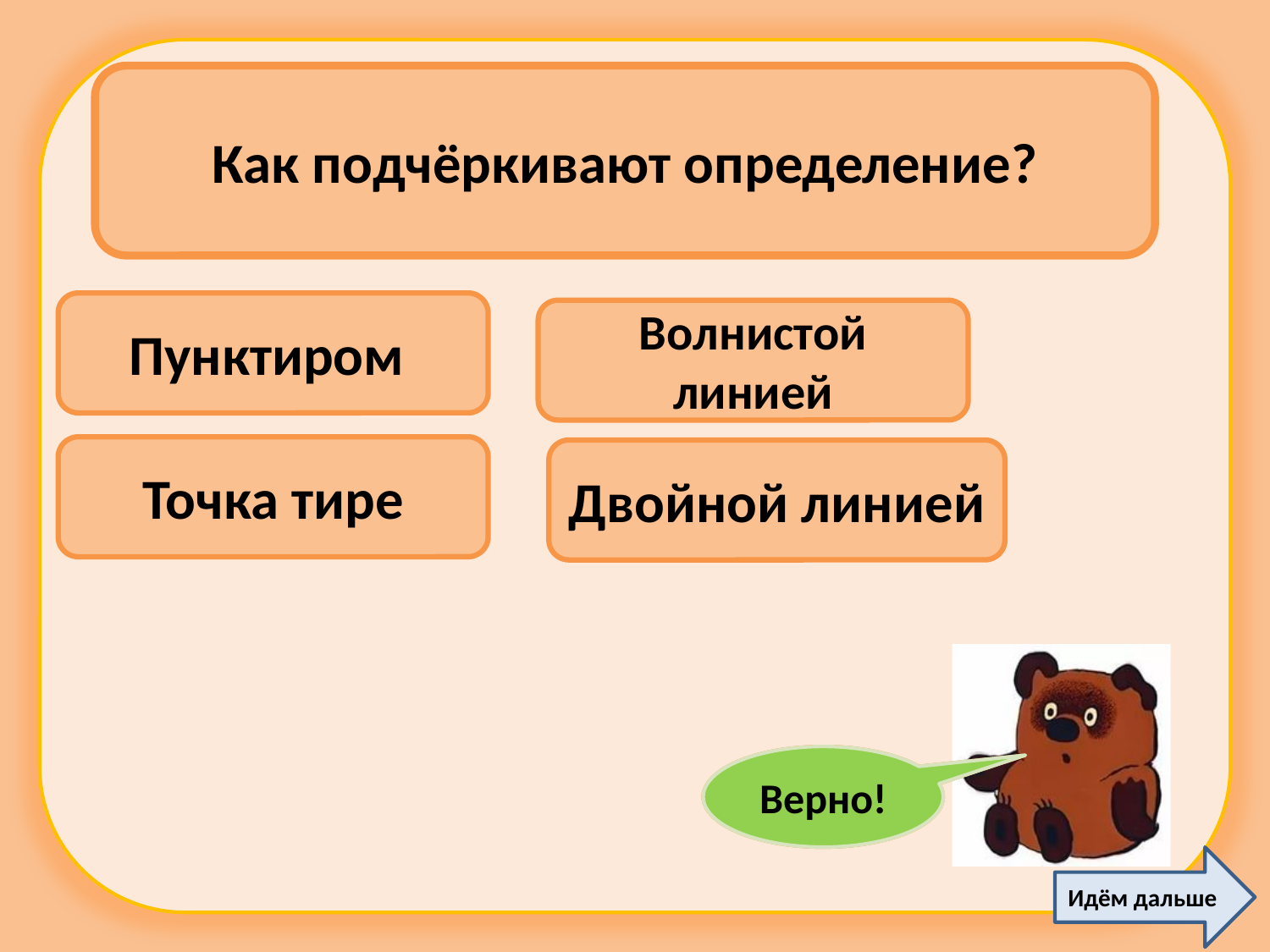

Как подчёркивают определение?

Пунктиром
Волнистой линией
Точка тире
Двойной линией
Подумай еще
Верно!
Идём дальше